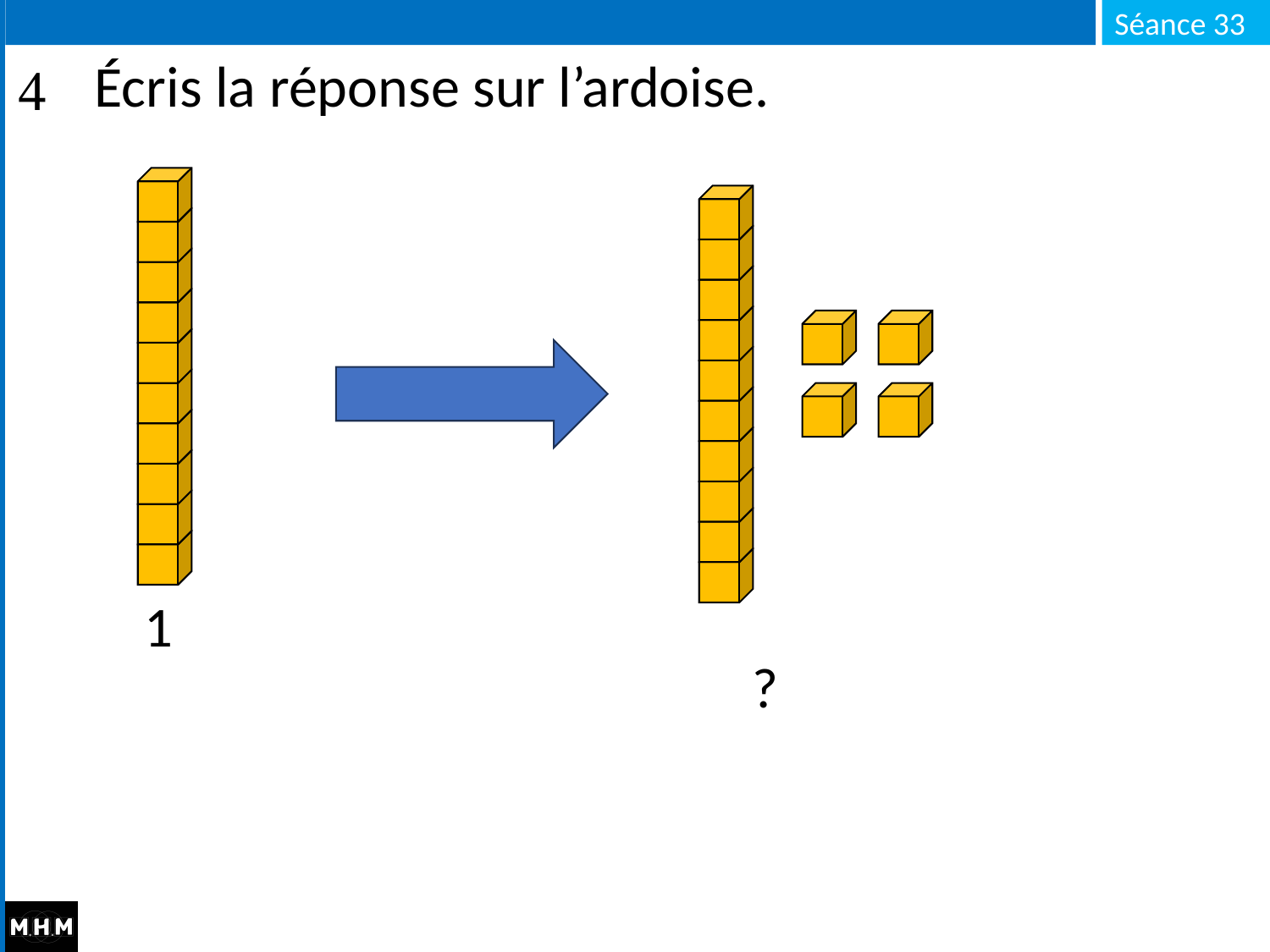

# Écris la réponse sur l’ardoise.

1
?